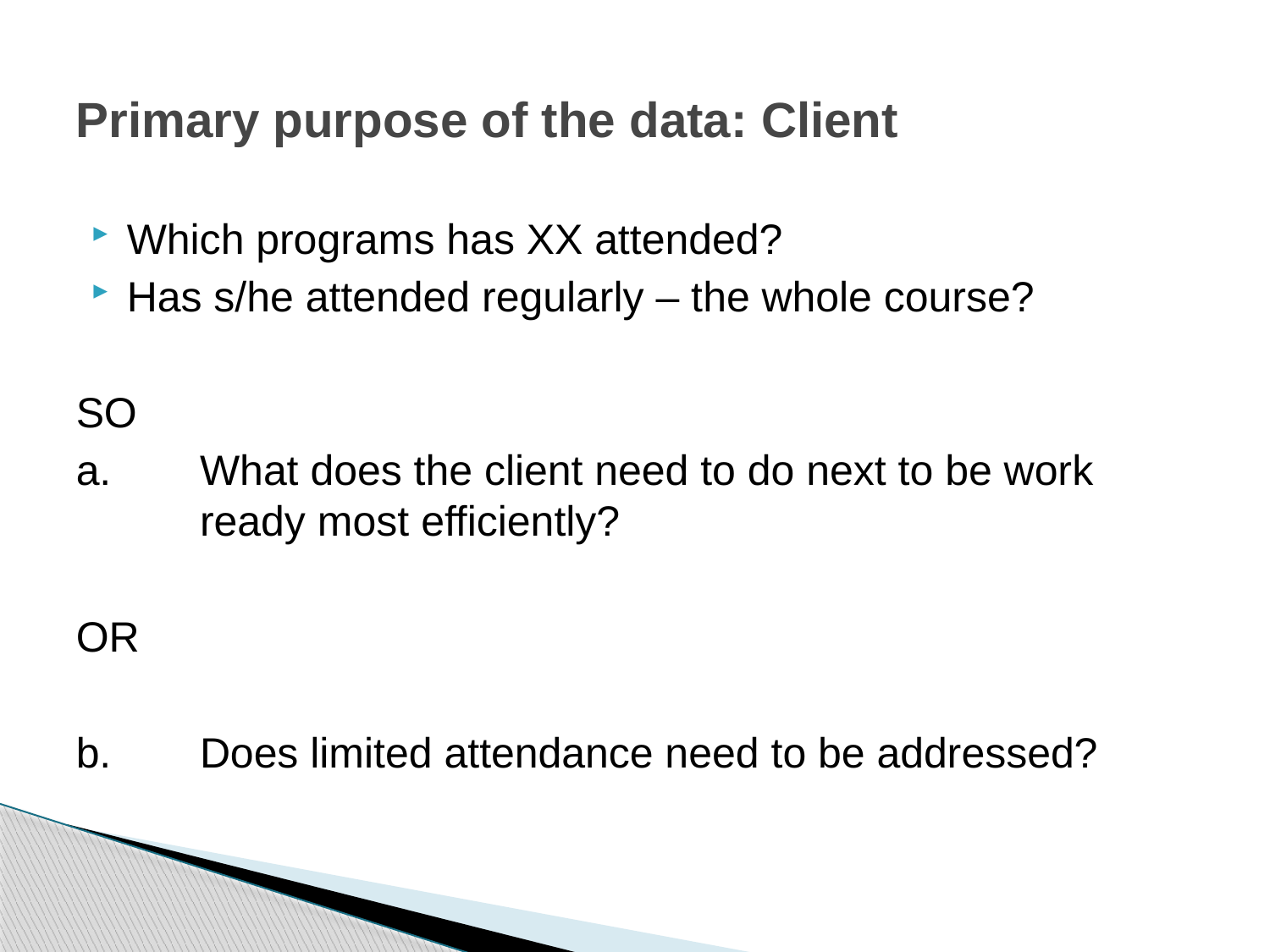

# Primary purpose of the data: Client
Which programs has XX attended?
Has s/he attended regularly – the whole course?

SO
a.	What does the client need to do next to be work ready most efficiently?

OR

b. 	Does limited attendance need to be addressed?